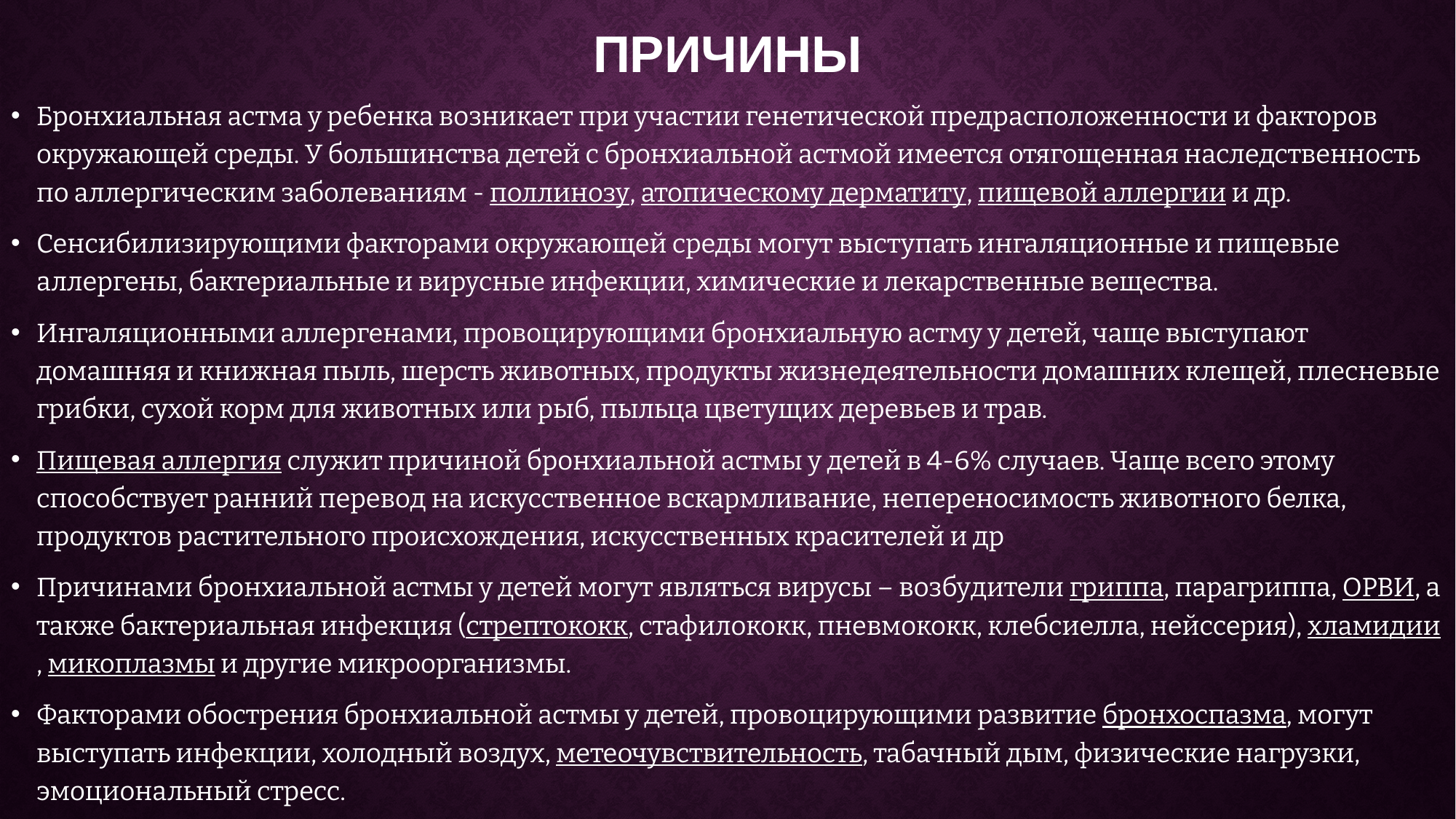

# Причины
Бронхиальная астма у ребенка возникает при участии генетической предрасположенности и факторов окружающей среды. У большинства детей с бронхиальной астмой имеется отягощенная наследственность по аллергическим заболеваниям - поллинозу, атопическому дерматиту, пищевой аллергии и др.
Сенсибилизирующими факторами окружающей среды могут выступать ингаляционные и пищевые аллергены, бактериальные и вирусные инфекции, химические и лекарственные вещества.
Ингаляционными аллергенами, провоцирующими бронхиальную астму у детей, чаще выступают домашняя и книжная пыль, шерсть животных, продукты жизнедеятельности домашних клещей, плесневые грибки, сухой корм для животных или рыб, пыльца цветущих деревьев и трав.
Пищевая аллергия служит причиной бронхиальной астмы у детей в 4-6% случаев. Чаще всего этому способствует ранний перевод на искусственное вскармливание, непереносимость животного белка, продуктов растительного происхождения, искусственных красителей и др
Причинами бронхиальной астмы у детей могут являться вирусы – возбудители гриппа, парагриппа, ОРВИ, а также бактериальная инфекция (стрептококк, стафилококк, пневмококк, клебсиелла, нейссерия), хламидии, микоплазмы и другие микроорганизмы.
Факторами обострения бронхиальной астмы у детей, провоцирующими развитие бронхоспазма, могут выступать инфекции, холодный воздух, метеочувствительность, табачный дым, физические нагрузки, эмоциональный стресс.